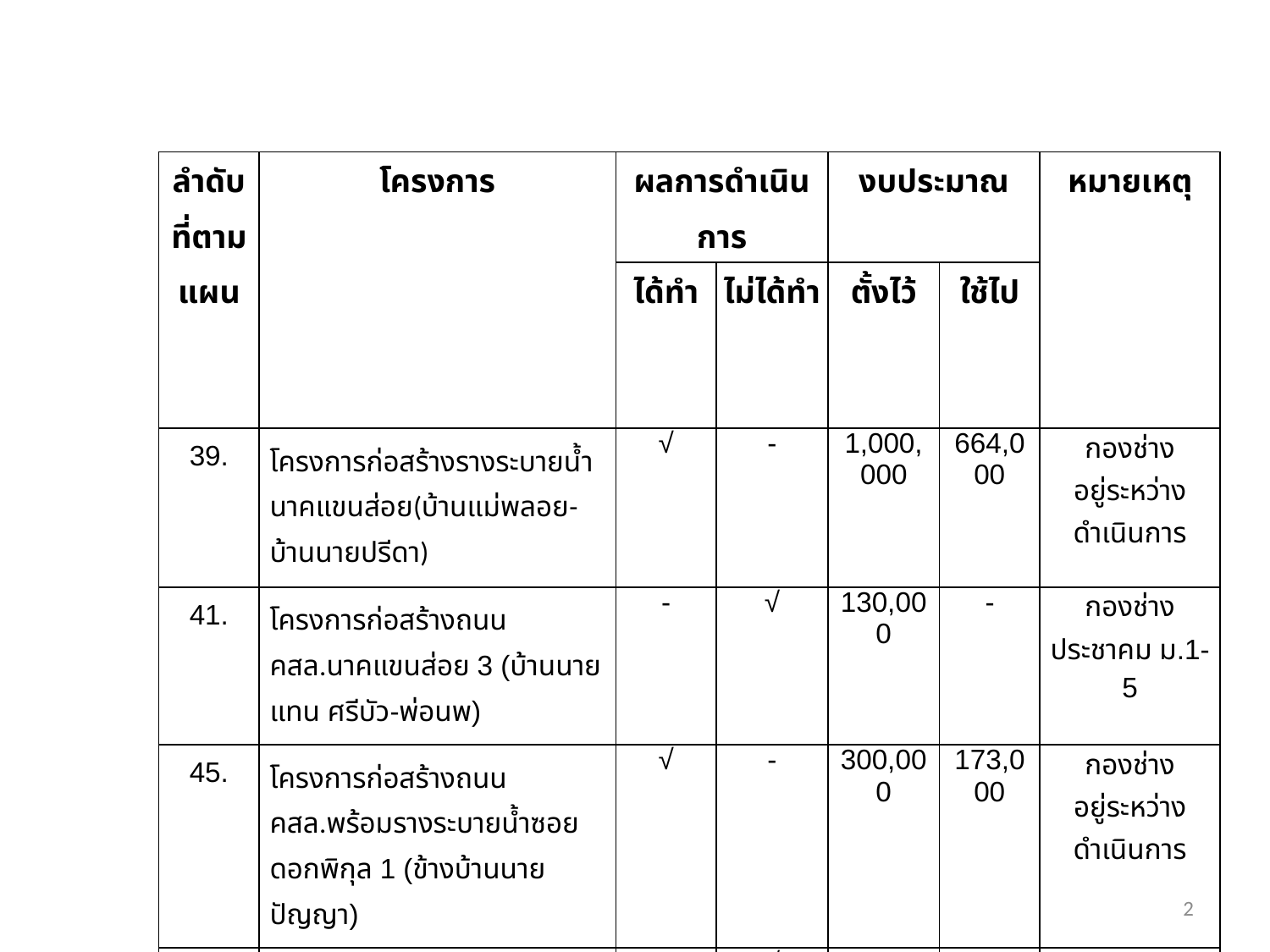

| ลำดับที่ตามแผน | โครงการ | ผลการดำเนินการ |  | งบประมาณ |  | หมายเหตุ |
| --- | --- | --- | --- | --- | --- | --- |
|  |  | ได้ทำ | ไม่ได้ทำ | ตั้งไว้ | ใช้ไป |  |
| 39. | โครงการก่อสร้างรางระบายน้ำนาคแขนส่อย(บ้านแม่พลอย-บ้านนายปรีดา) | √ | - | 1,000,000 | 664,000 | กองช่าง อยู่ระหว่างดำเนินการ |
| 41. | โครงการก่อสร้างถนน คสล.นาคแขนส่อย 3 (บ้านนายแทน ศรีบัว-พ่อนพ) | - | √ | 130,000 | - | กองช่าง ประชาคม ม.1-5 |
| 45. | โครงการก่อสร้างถนน คสล.พร้อมรางระบายน้ำซอยดอกพิกุล 1 (ข้างบ้านนายปัญญา) | √ | - | 300,000 | 173,000 | กองช่าง อยู่ระหว่างดำเนินการ |
| 46. | โครงการขยายเขตไฟฟ้าถนนนาคหัวจุ้ม(สายไปโรงเลื่อย) | - | √ | 300,000 | - | กองช่าง ประชาคม ม.1-5 |
2